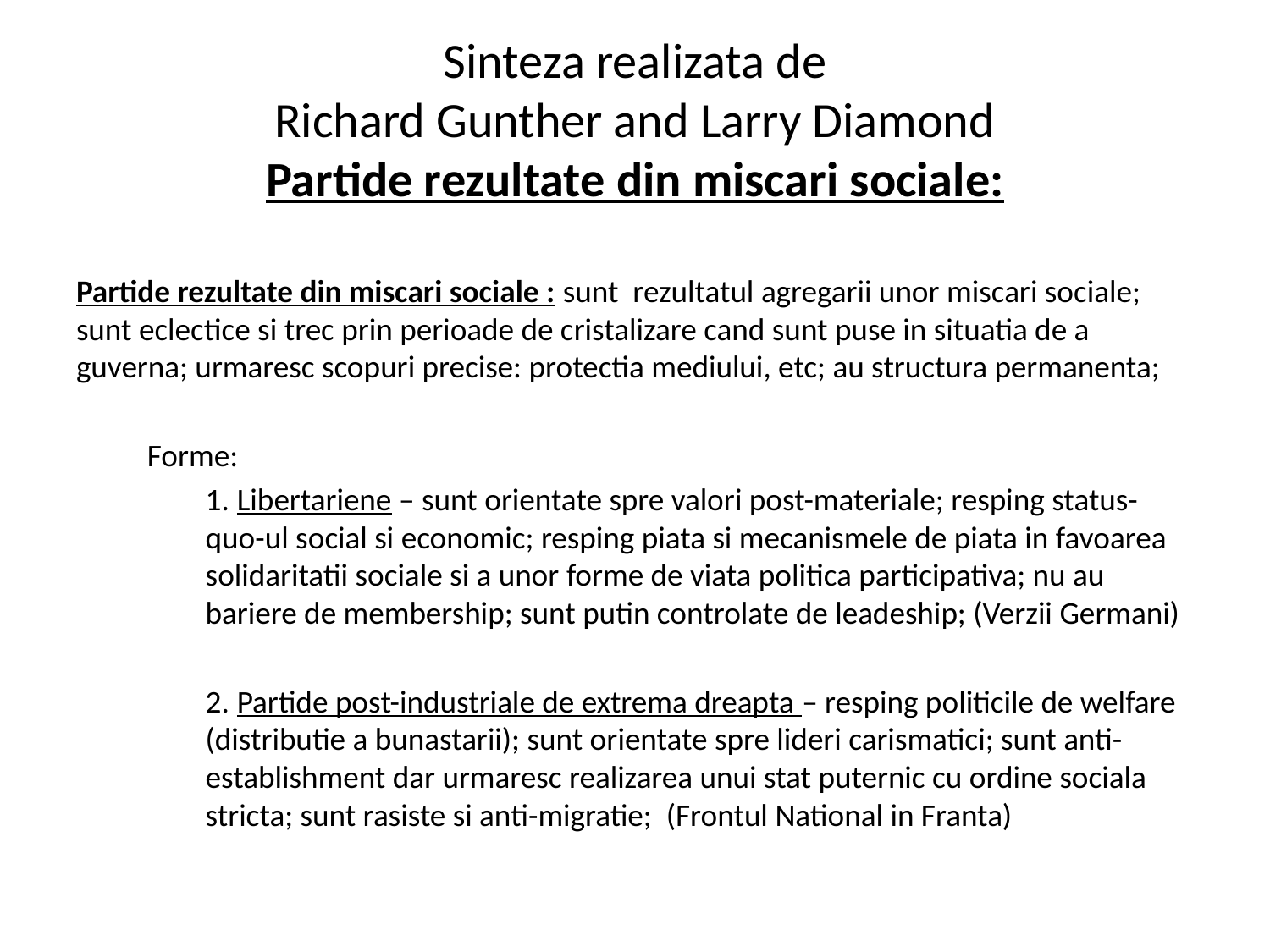

# Sinteza realizata de Richard Gunther and Larry Diamond Partide rezultate din miscari sociale:
Partide rezultate din miscari sociale : sunt  rezultatul agregarii unor miscari sociale; sunt eclectice si trec prin perioade de cristalizare cand sunt puse in situatia de a guverna; urmaresc scopuri precise: protectia mediului, etc; au structura permanenta;

	Forme:
	1. Libertariene – sunt orientate spre valori post-materiale; resping status-quo-ul social si economic; resping piata si mecanismele de piata in favoarea solidaritatii sociale si a unor forme de viata politica participativa; nu au bariere de membership; sunt putin controlate de leadeship; (Verzii Germani)

	2. Partide post-industriale de extrema dreapta – resping politicile de welfare (distributie a bunastarii); sunt orientate spre lideri carismatici; sunt anti-establishment dar urmaresc realizarea unui stat puternic cu ordine sociala stricta; sunt rasiste si anti-migratie;  (Frontul National in Franta)